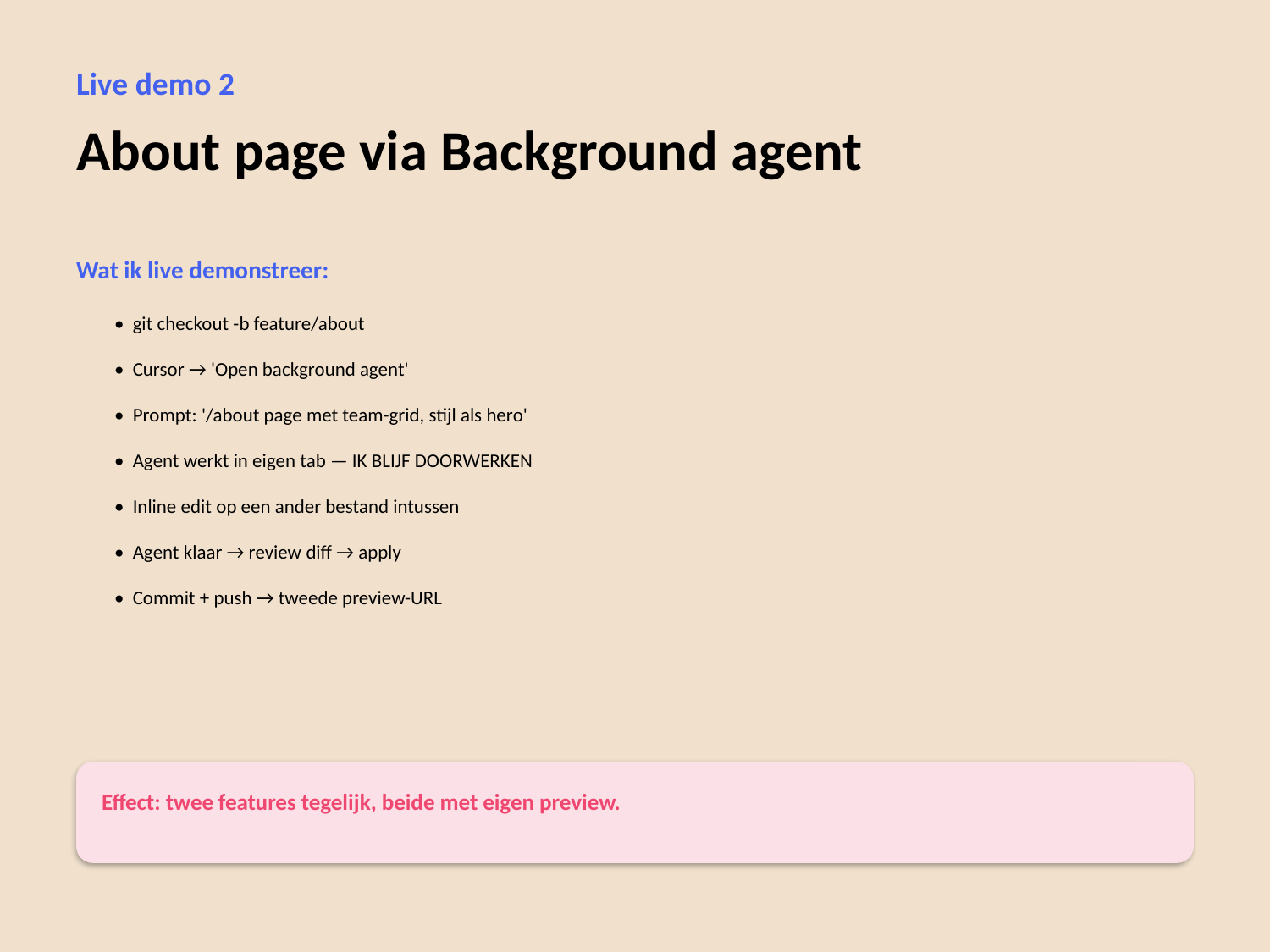

Live demo 2
About page via Background agent
Wat ik live demonstreer:
•  git checkout -b feature/about
•  Cursor → 'Open background agent'
•  Prompt: '/about page met team-grid, stijl als hero'
•  Agent werkt in eigen tab — IK BLIJF DOORWERKEN
•  Inline edit op een ander bestand intussen
•  Agent klaar → review diff → apply
•  Commit + push → tweede preview-URL

Effect: twee features tegelijk, beide met eigen preview.